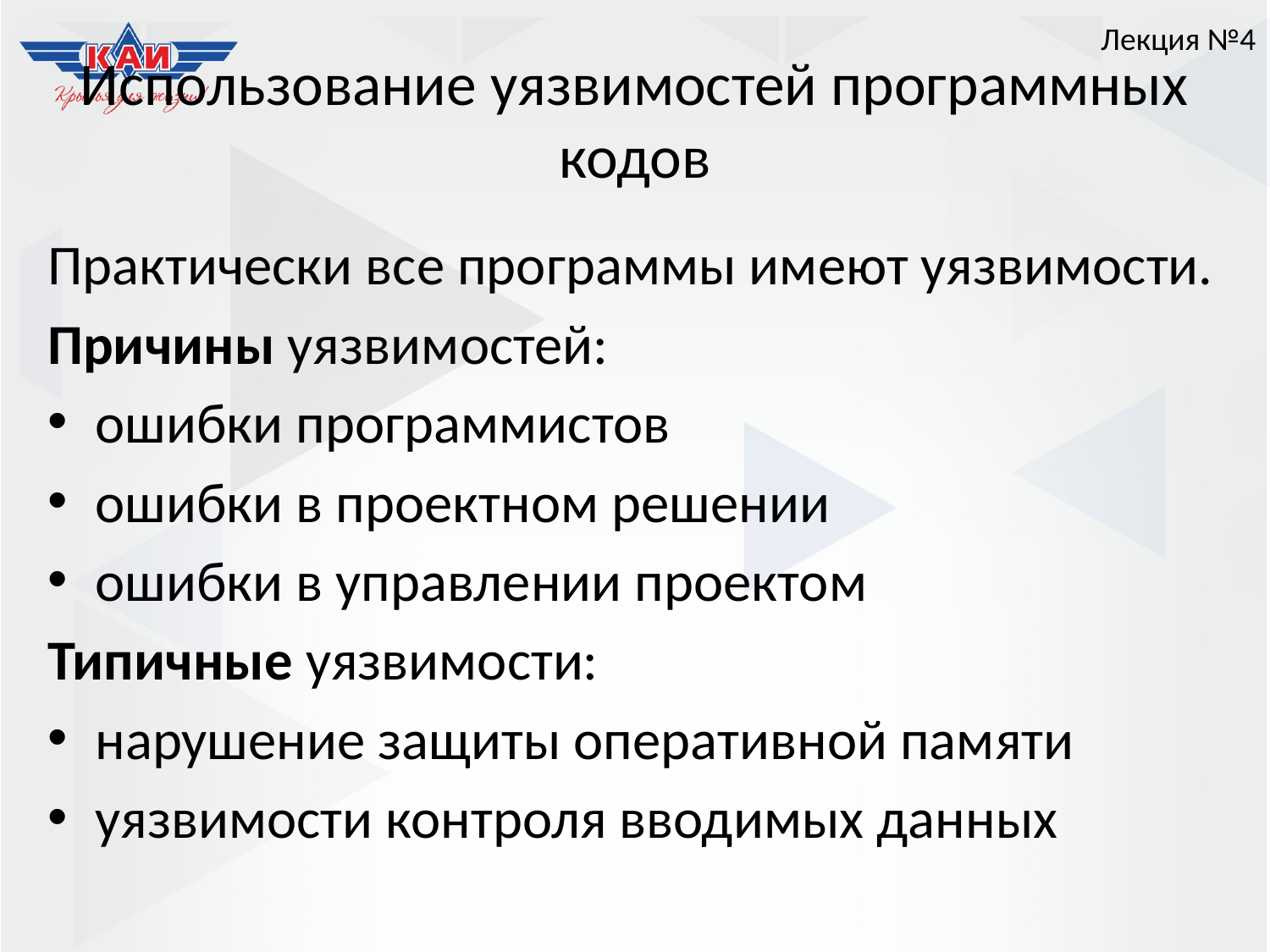

Лекция №4
# Использование уязвимостей программных кодов
Практически все программы имеют уязвимости.
Причины уязвимостей:
ошибки программистов
ошибки в проектном решении
ошибки в управлении проектом
Типичные уязвимости:
нарушение защиты оперативной памяти
уязвимости контроля вводимых данных